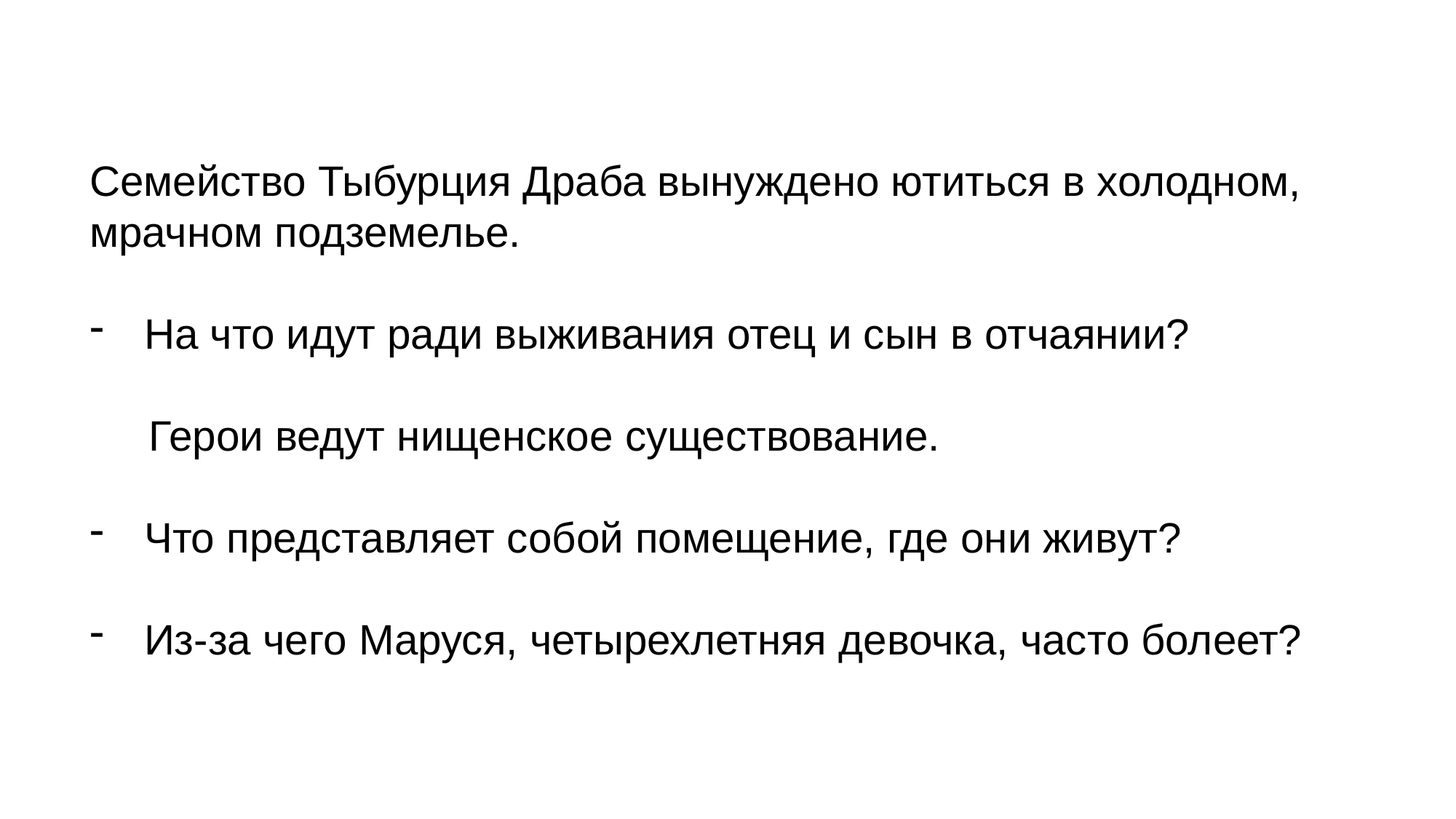

Семейство Тыбурция Драба вынуждено ютиться в холодном, мрачном подземелье.

На что идут ради выживания отец и сын в отчаянии?

     Герои ведут нищенское существование.

Что представляет собой помещение, где они живут?

Из-за чего Маруся, четырехлетняя девочка, часто болеет?